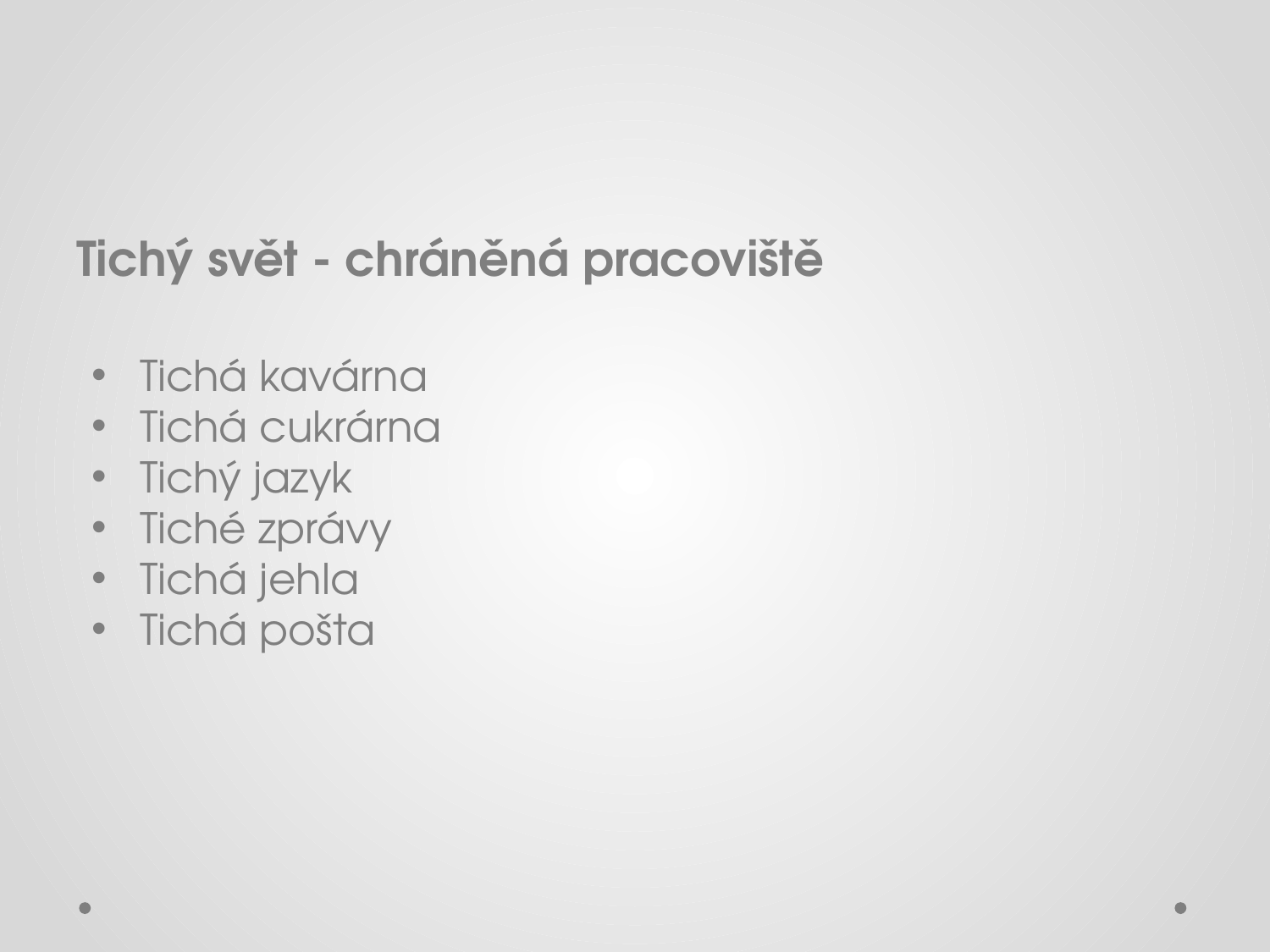

#
Tichý svět - chráněná pracoviště

Tichá kavárna
Tichá cukrárna
Tichý jazyk
Tiché zprávy
Tichá jehla
Tichá pošta